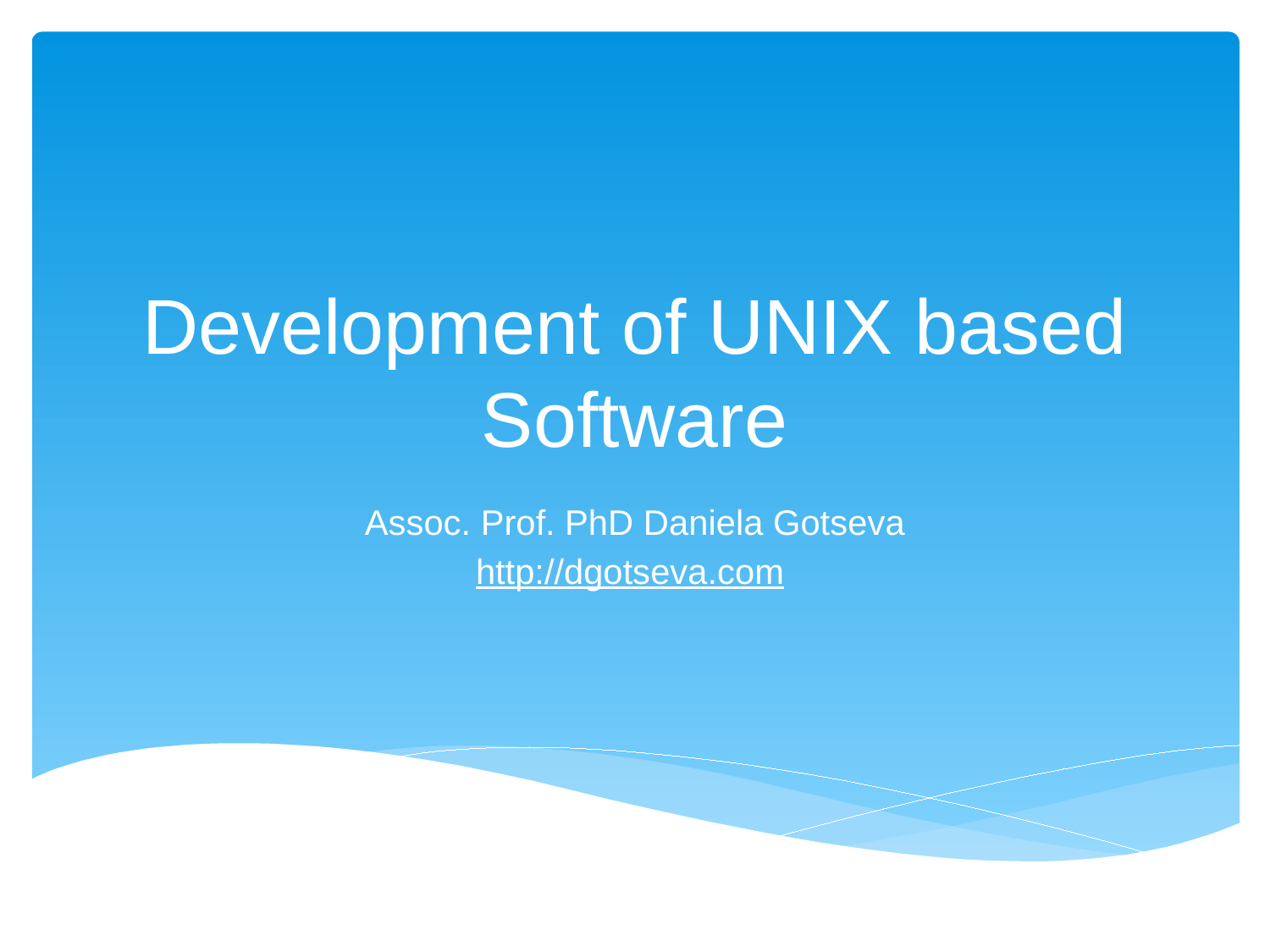

# Development of UNIX based Software
Assoc. Prof. PhD Daniela Gotseva
http://dgotseva.com